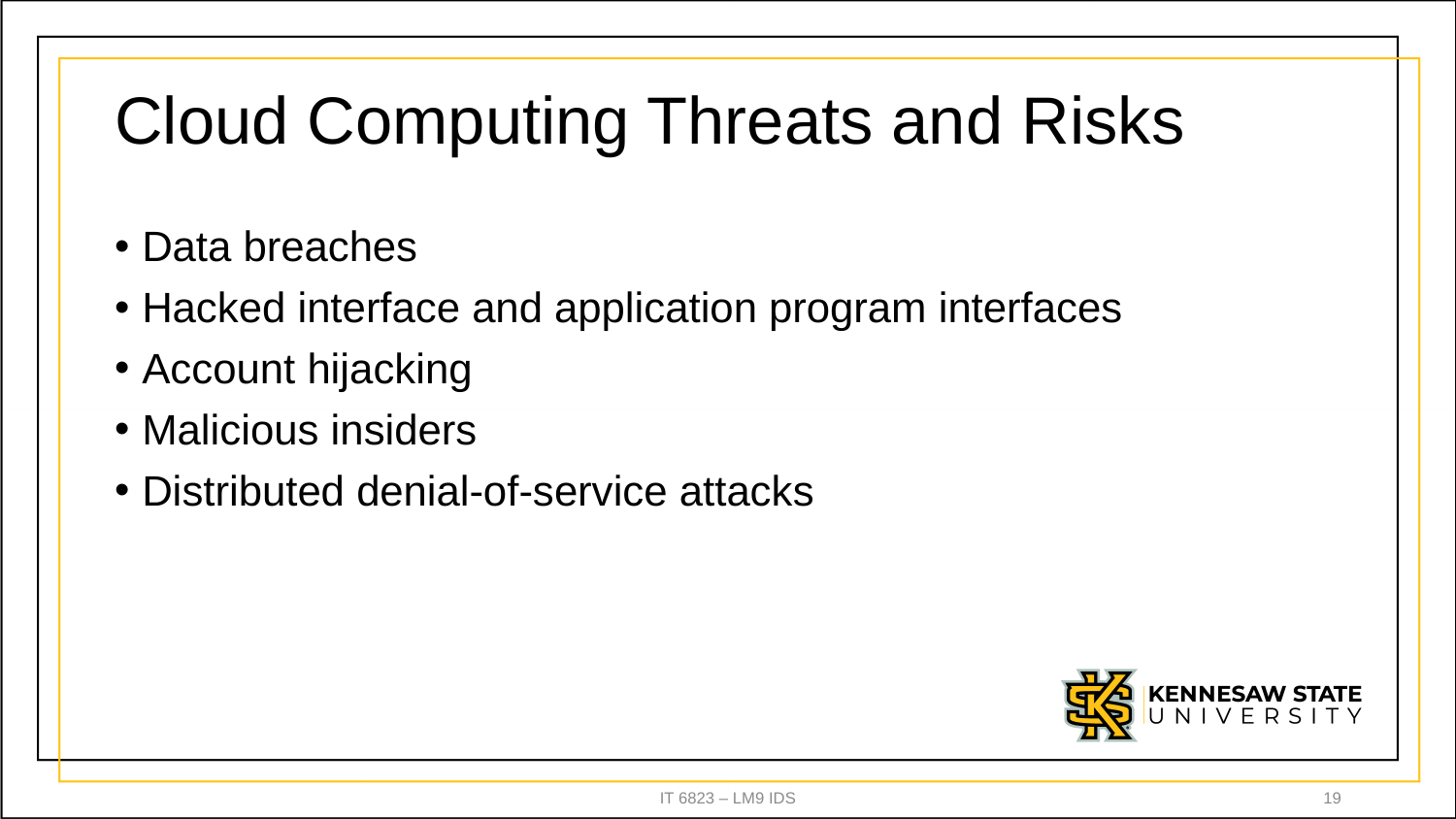

# Cloud Computing Threats and Risks
Data breaches
Hacked interface and application program interfaces
Account hijacking
Malicious insiders
Distributed denial‑of‑service attacks

IT 6823 – LM9 IDS
19